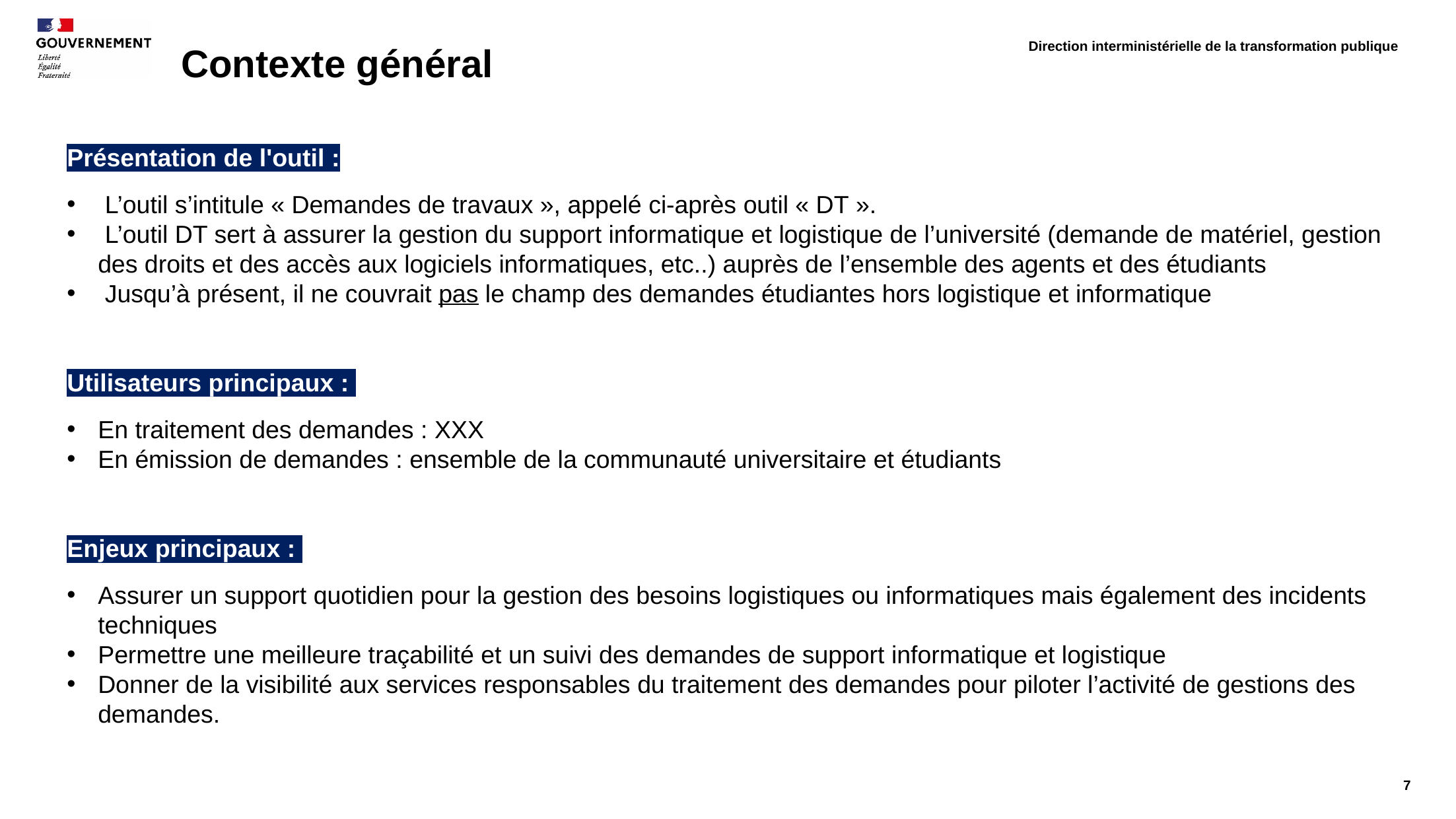

# Contexte général
Présentation de l'outil :

 L’outil s’intitule « Demandes de travaux », appelé ci-après outil « DT ».
 L’outil DT sert à assurer la gestion du support informatique et logistique de l’université (demande de matériel, gestion des droits et des accès aux logiciels informatiques, etc..) auprès de l’ensemble des agents et des étudiants
 Jusqu’à présent, il ne couvrait pas le champ des demandes étudiantes hors logistique et informatique

Utilisateurs principaux :

En traitement des demandes : XXX
En émission de demandes : ensemble de la communauté universitaire et étudiants

Enjeux principaux :

Assurer un support quotidien pour la gestion des besoins logistiques ou informatiques mais également des incidents techniques
Permettre une meilleure traçabilité et un suivi des demandes de support informatique et logistique
Donner de la visibilité aux services responsables du traitement des demandes pour piloter l’activité de gestions des demandes.